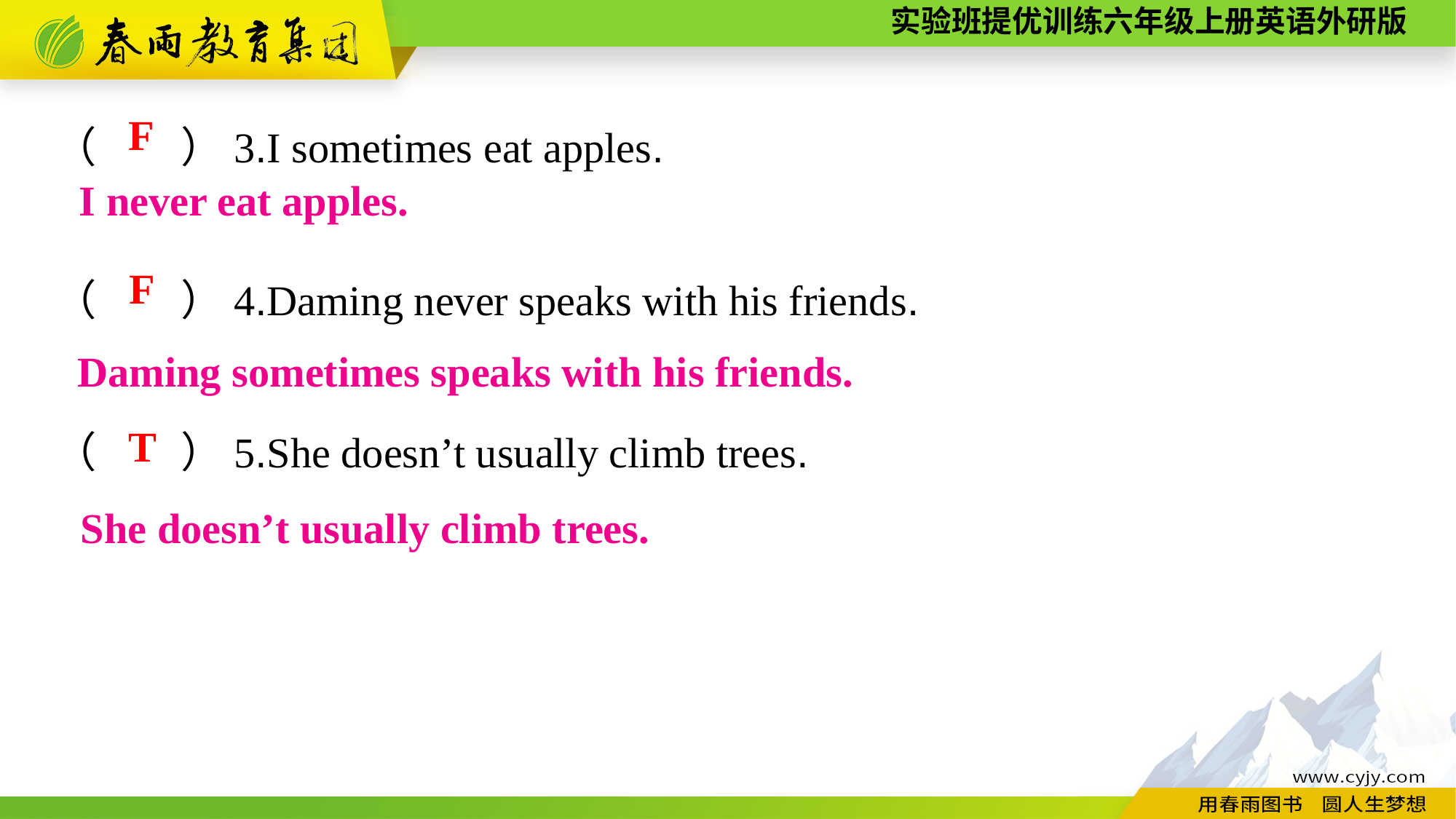

（　　）3.I sometimes eat apples.

（　　）4.Daming never speaks with his friends.

（　　）5.She doesn’t usually climb trees.
F
I never eat apples.
F
Daming sometimes speaks with his friends.
T
She doesn’t usually climb trees.